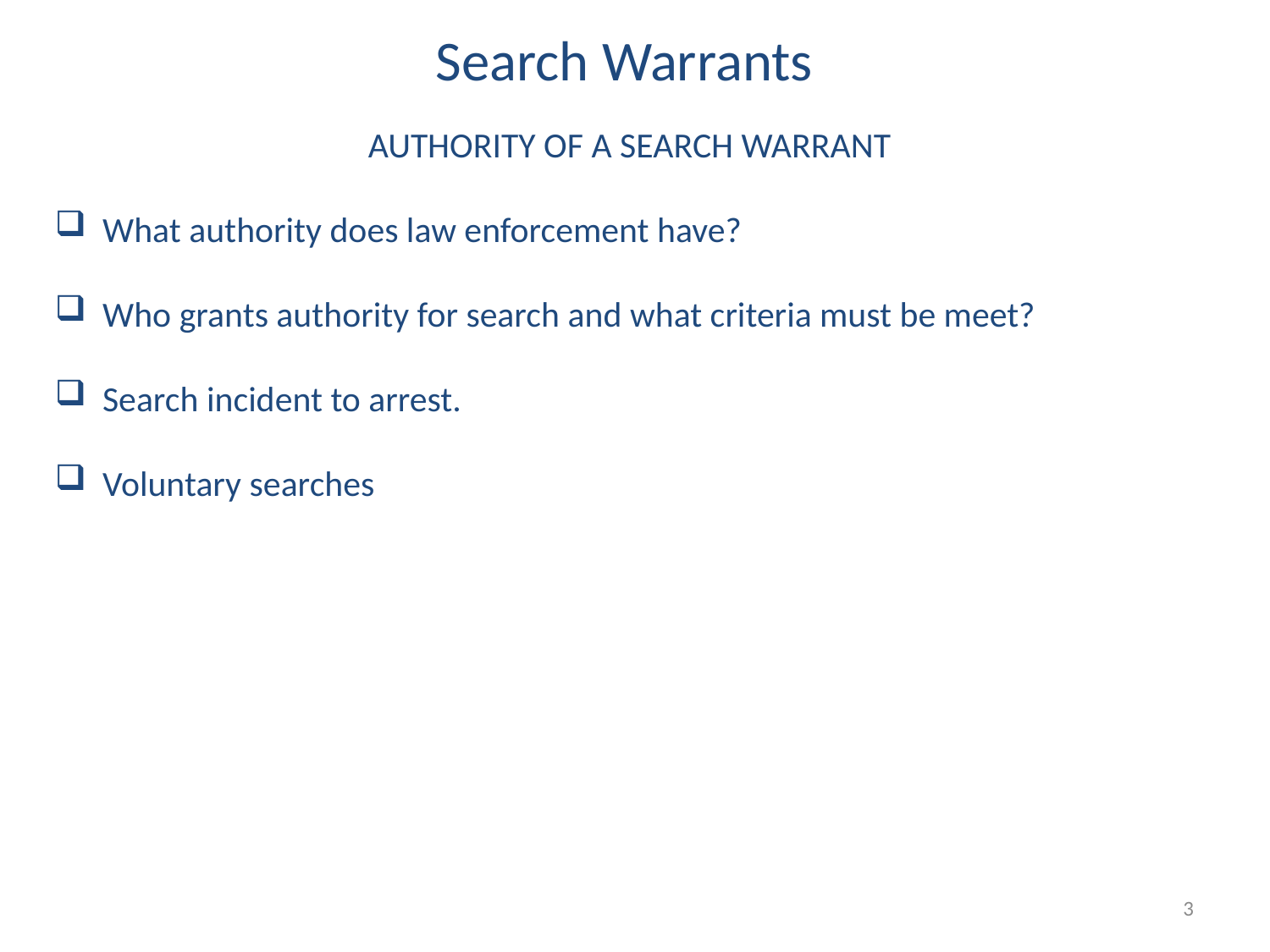

Search Warrants
AUTHORITY OF A SEARCH WARRANT

What authority does law enforcement have?

Who grants authority for search and what criteria must be meet?

Search incident to arrest.

Voluntary searches

3